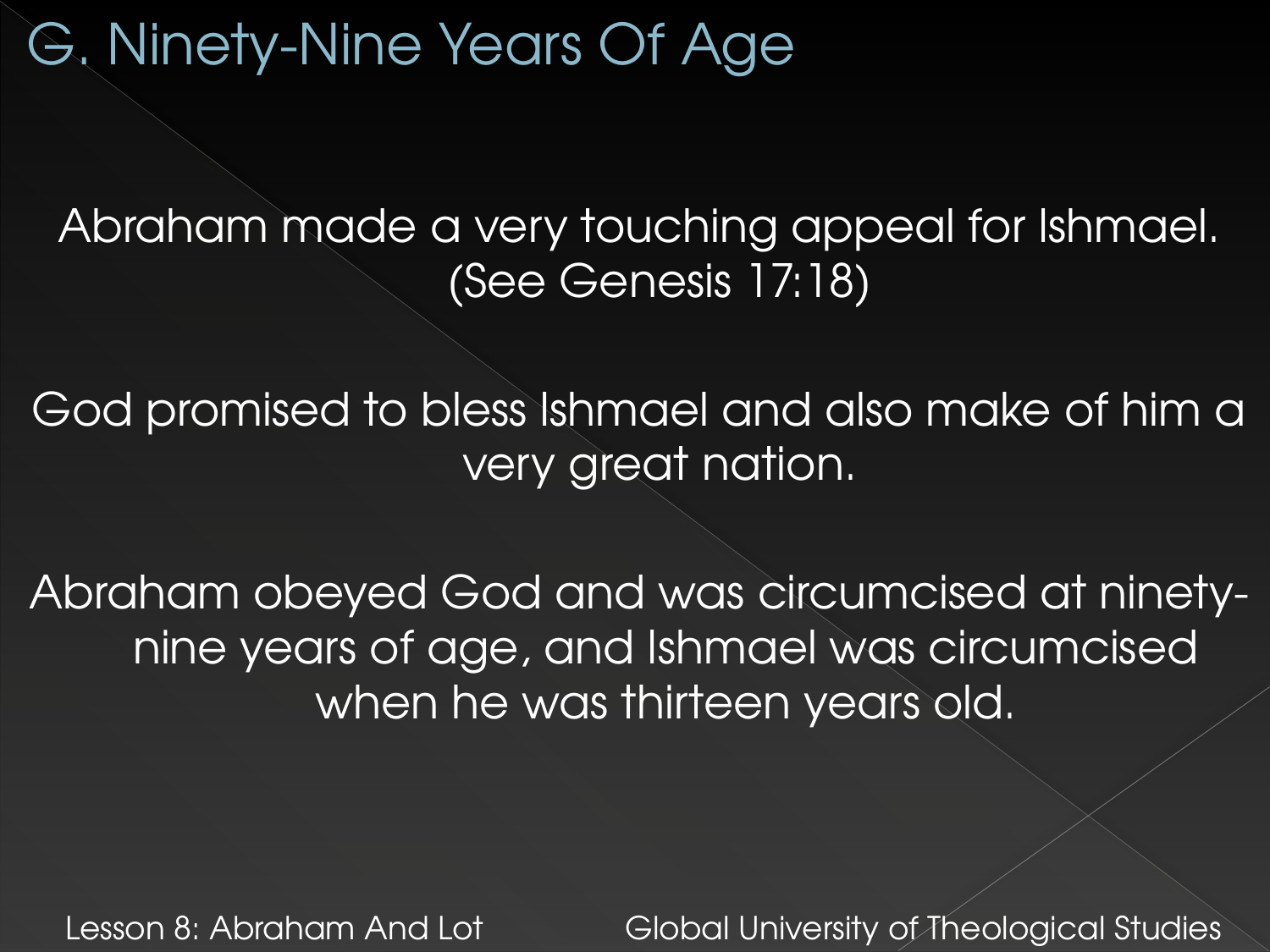

# G. Ninety-Nine Years Of Age
Abraham made a very touching appeal for Ishmael. (See Genesis 17:18)

God promised to bless Ishmael and also make of him a very great nation.

Abraham obeyed God and was circumcised at ninety-nine years of age, and Ishmael was circumcised when he was thirteen years old.
Lesson 8: Abraham And Lot                Global University of Theological Studies